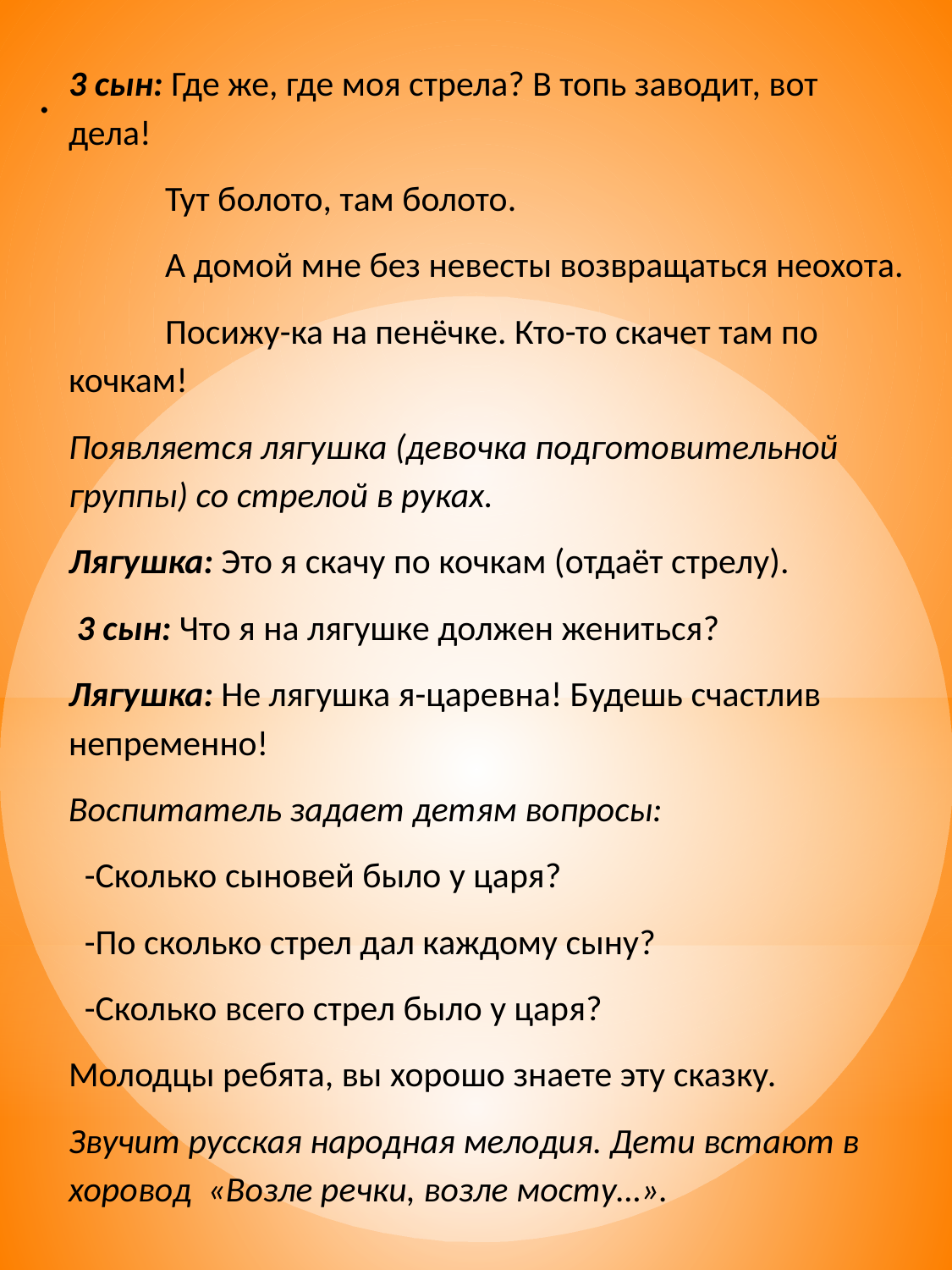

.
3 сын: Где же, где моя стрела? В топь заводит, вот дела!
            Тут болото, там болото.
            А домой мне без невесты возвращаться неохота.
            Посижу-ка на пенёчке. Кто-то скачет там по кочкам!
Появляется лягушка (девочка подготовительной группы) со стрелой в руках.
Лягушка: Это я скачу по кочкам (отдаёт стрелу).
 3 сын: Что я на лягушке должен жениться?
Лягушка: Не лягушка я-царевна! Будешь счастлив непременно!
Воспитатель задает детям вопросы:
  -Сколько сыновей было у царя?
  -По сколько стрел дал каждому сыну?
  -Сколько всего стрел было у царя?
Молодцы ребята, вы хорошо знаете эту сказку.
Звучит русская народная мелодия. Дети встают в хоровод  «Возле речки, возле мосту…».